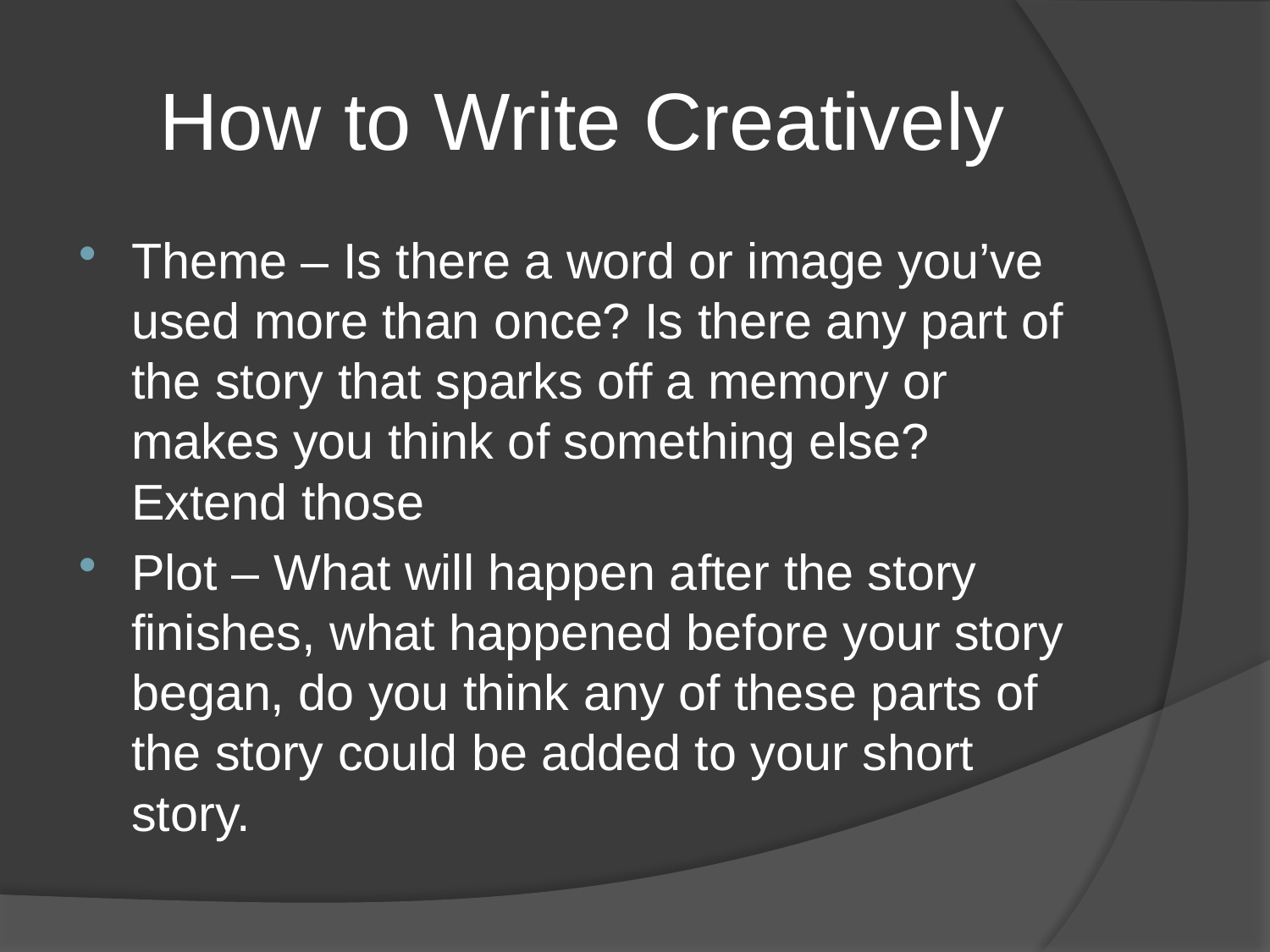

# How to Write Creatively
Theme – Is there a word or image you’ve used more than once? Is there any part of the story that sparks off a memory or makes you think of something else? Extend those
Plot – What will happen after the story finishes, what happened before your story began, do you think any of these parts of the story could be added to your short story.